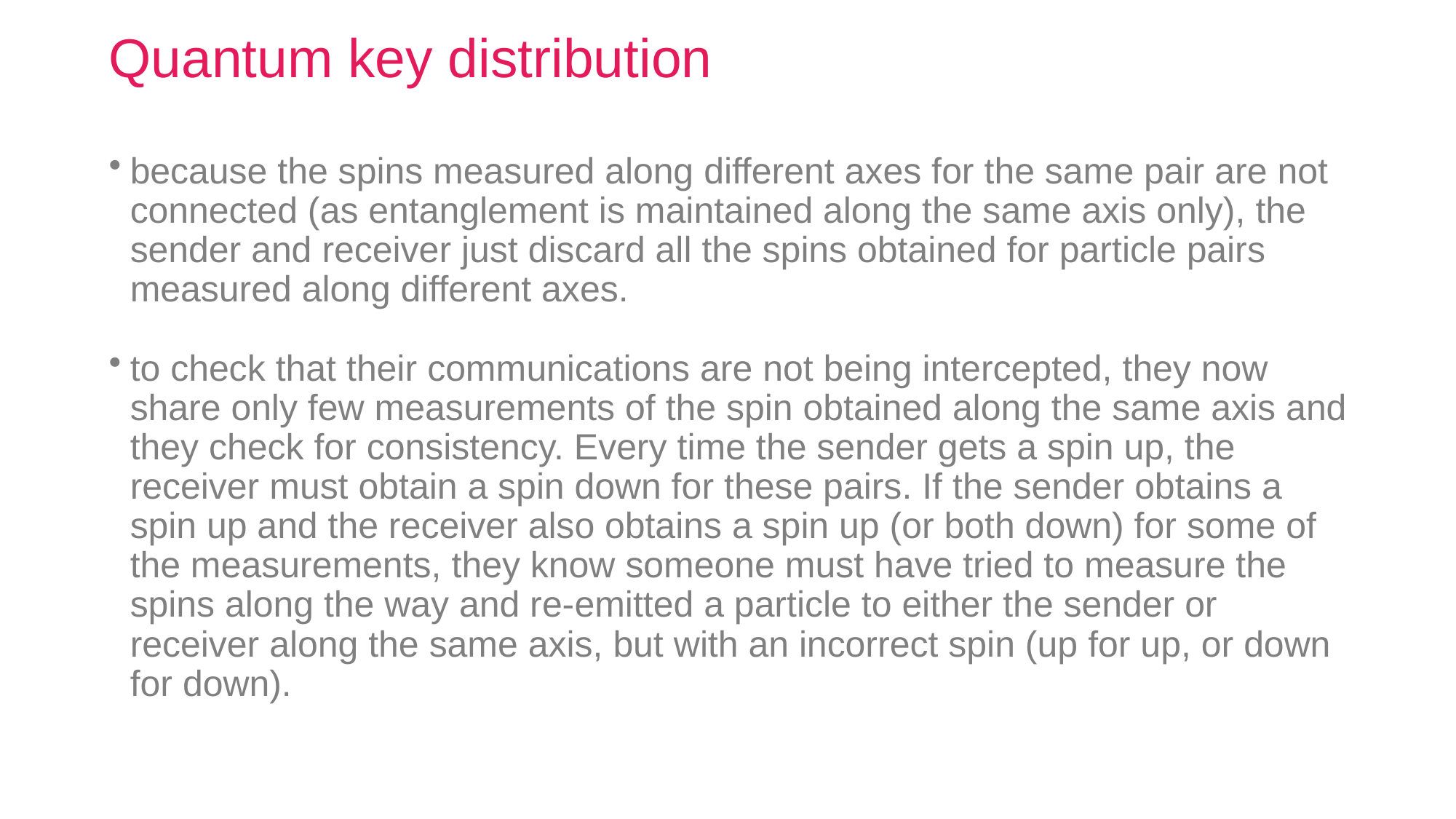

# Quantum key distribution
because the spins measured along different axes for the same pair are not connected (as entanglement is maintained along the same axis only), the sender and receiver just discard all the spins obtained for particle pairs measured along different axes.
to check that their communications are not being intercepted, they now share only few measurements of the spin obtained along the same axis and they check for consistency. Every time the sender gets a spin up, the receiver must obtain a spin down for these pairs. If the sender obtains a spin up and the receiver also obtains a spin up (or both down) for some of the measurements, they know someone must have tried to measure the spins along the way and re-emitted a particle to either the sender or receiver along the same axis, but with an incorrect spin (up for up, or down for down).